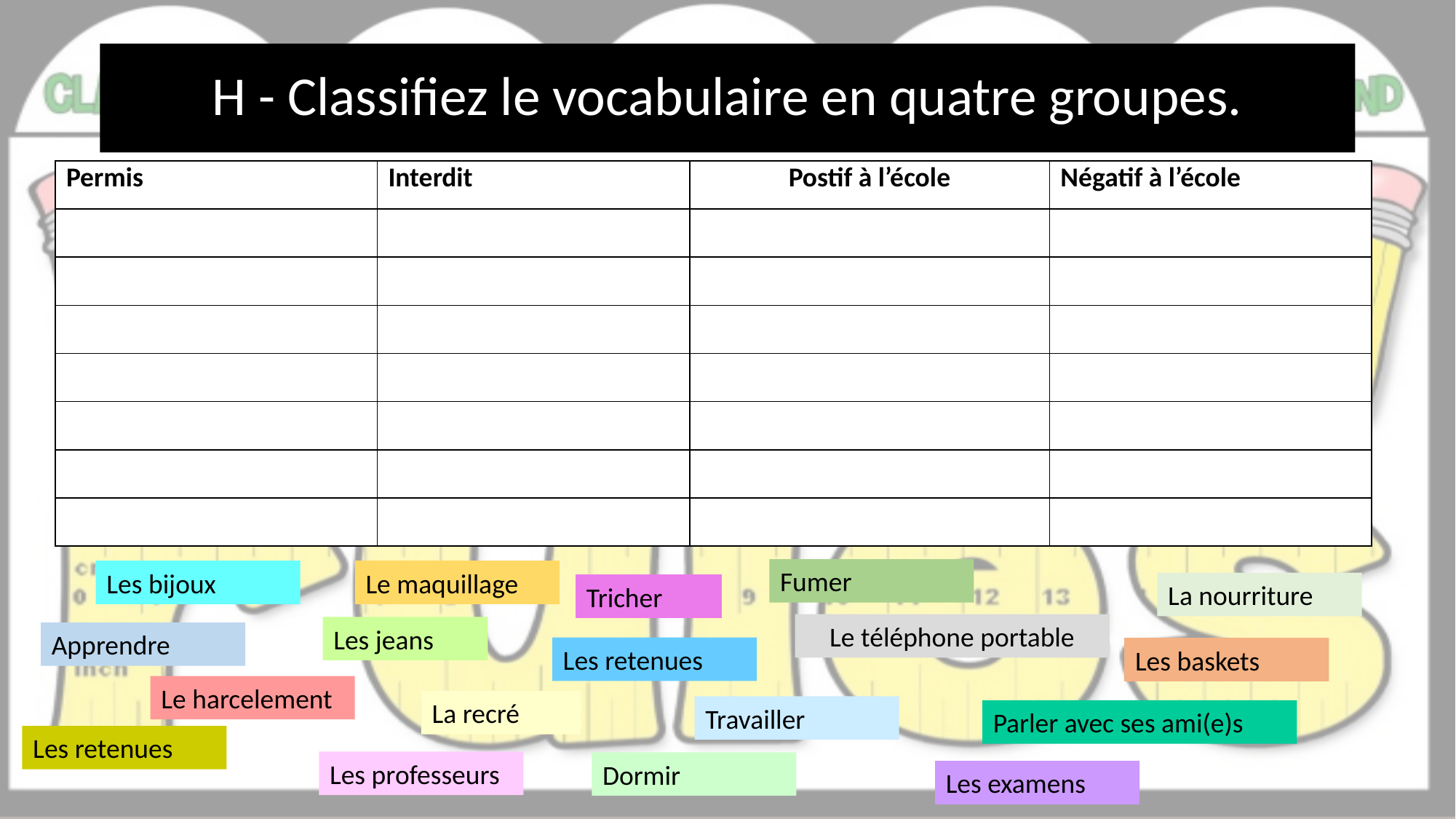

# H - Classifiez le vocabulaire en quatre groupes.
| Permis | Interdit | Postif à l’école | Négatif à l’école |
| --- | --- | --- | --- |
|  |  |  |  |
|  |  |  |  |
|  |  |  |  |
|  |  |  |  |
|  |  |  |  |
|  |  |  |  |
|  |  |  |  |
Fumer
Les bijoux
Le maquillage
La nourriture
Tricher
Le téléphone portable
Les jeans
Apprendre
Les retenues
Les baskets
Le harcelement
La recré
Travailler
Parler avec ses ami(e)s
Les retenues
Les professeurs
Dormir
Les examens